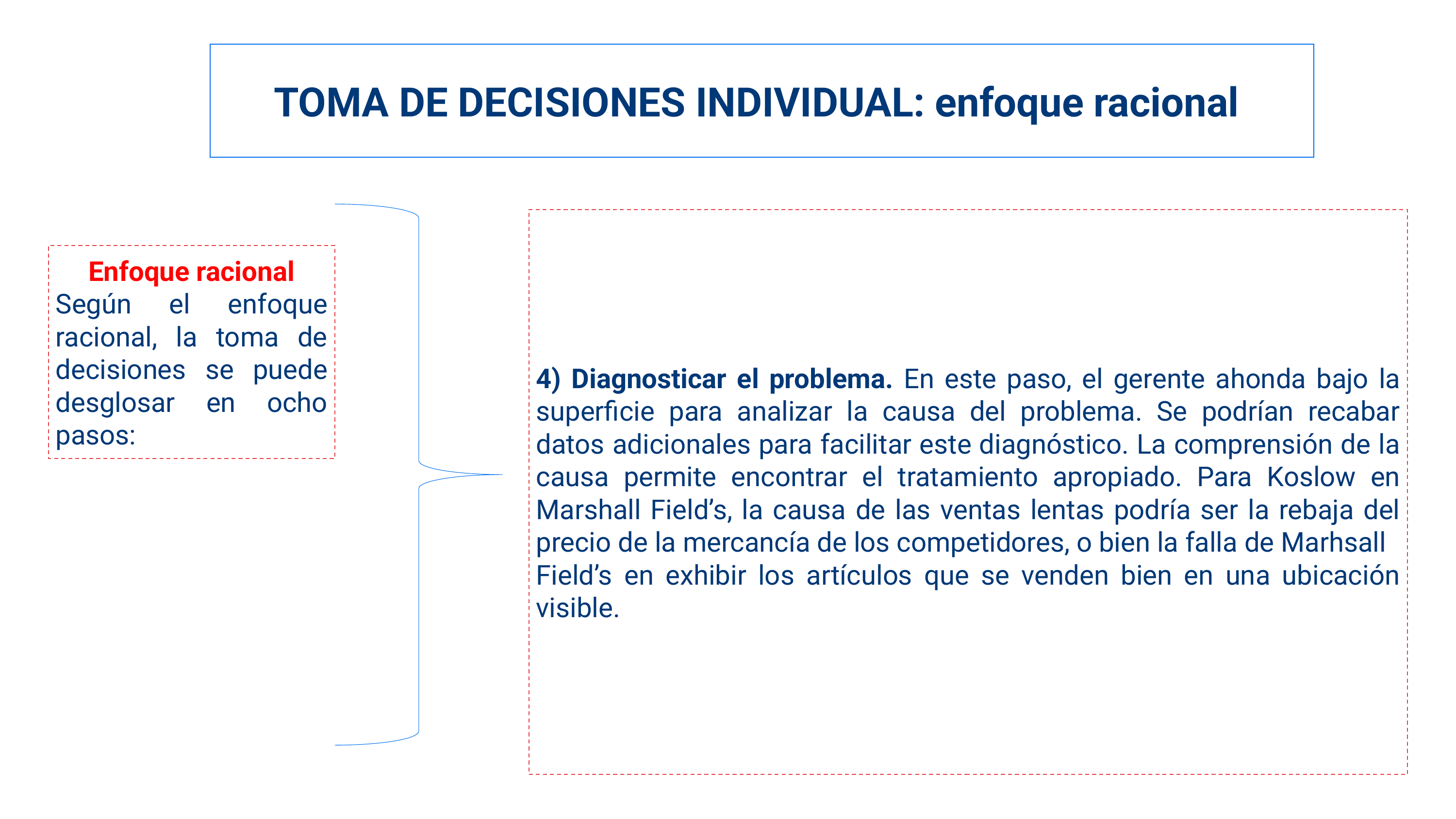

TOMA DE DECISIONES INDIVIDUAL: enfoque racional

4) Diagnosticar el problema. En este paso, el gerente ahonda bajo la superficie para analizar la causa del problema. Se podrían recabar datos adicionales para facilitar este diagnóstico. La comprensión de la causa permite encontrar el tratamiento apropiado. Para Koslow en Marshall Field’s, la causa de las ventas lentas podría ser la rebaja del precio de la mercancía de los competidores, o bien la falla de Marhsall
Field’s en exhibir los artículos que se venden bien en una ubicación visible.
Enfoque racional
Según el enfoque racional, la toma de decisiones se puede desglosar en ocho pasos: